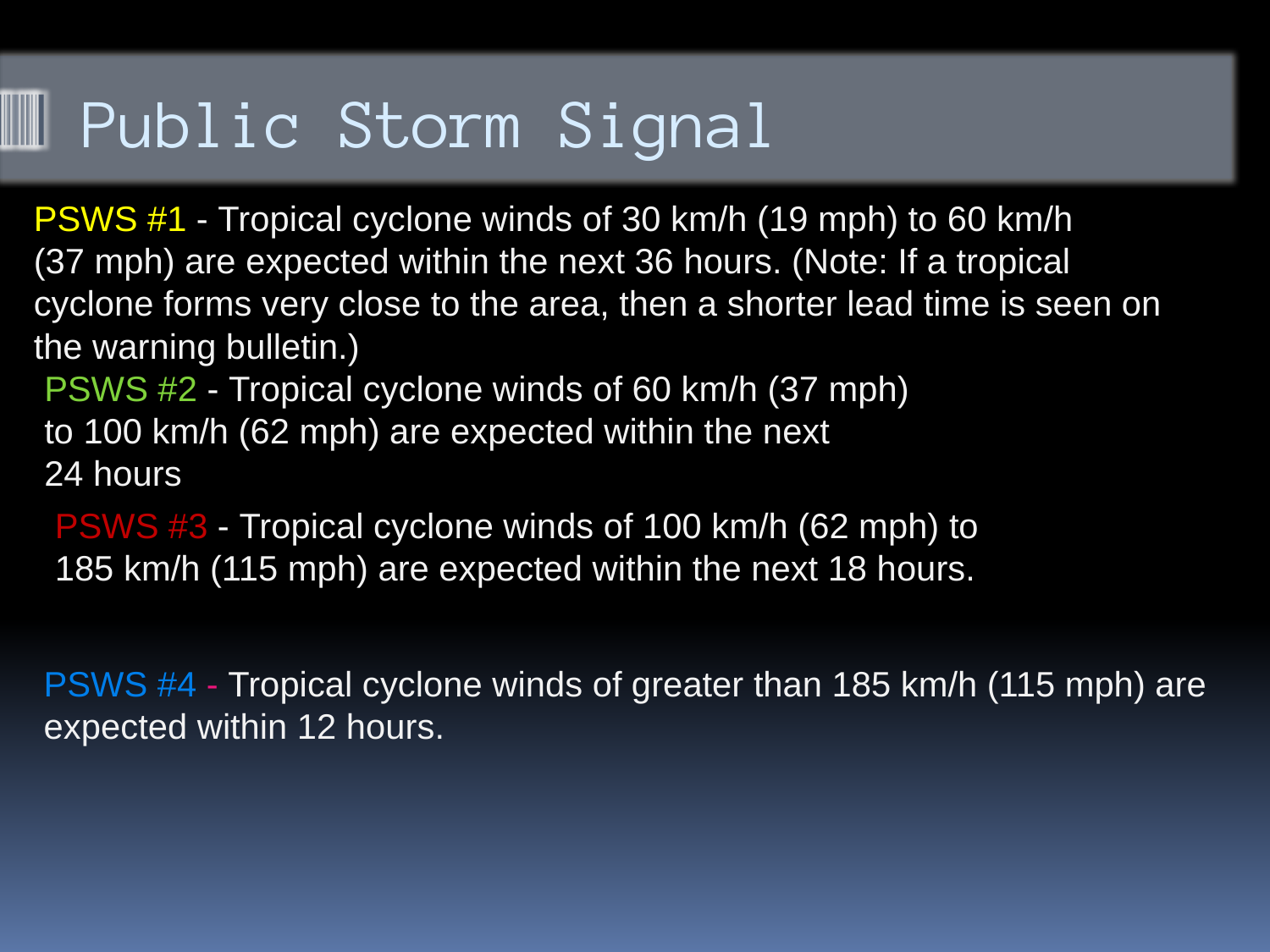

# Public Storm Signal
PSWS #1 - Tropical cyclone winds of 30 km/h (19 mph) to 60 km/h (37 mph) are expected within the next 36 hours. (Note: If a tropical cyclone forms very close to the area, then a shorter lead time is seen on the warning bulletin.)
PSWS #2 - Tropical cyclone winds of 60 km/h (37 mph) to 100 km/h (62 mph) are expected within the next 24 hours
PSWS #3 - Tropical cyclone winds of 100 km/h (62 mph) to 185 km/h (115 mph) are expected within the next 18 hours.
PSWS #4 - Tropical cyclone winds of greater than 185 km/h (115 mph) are expected within 12 hours.